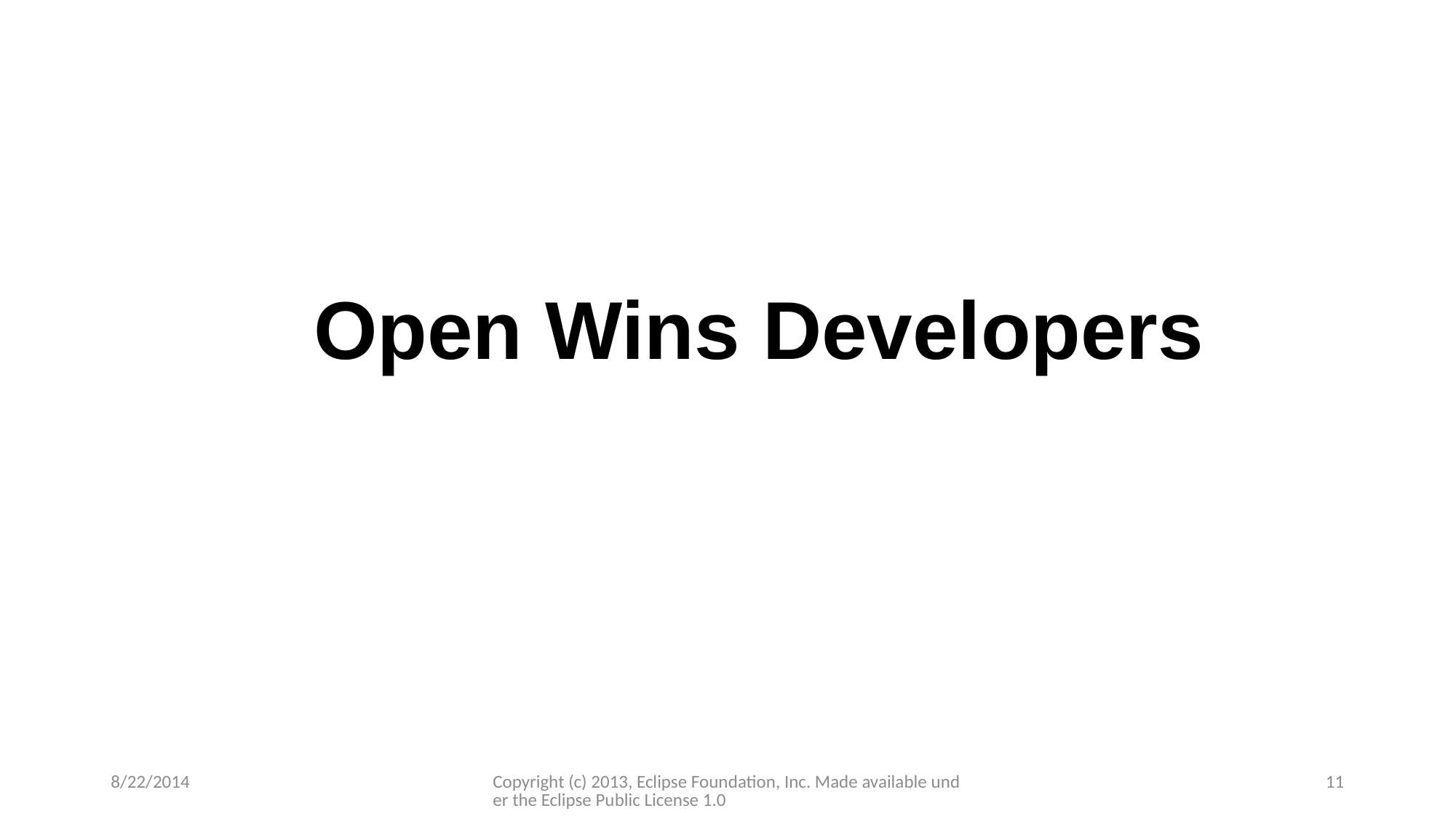

Open Wins Developers
8/22/2014
Copyright (c) 2013, Eclipse Foundation, Inc. Made available under the Eclipse Public License 1.0
11